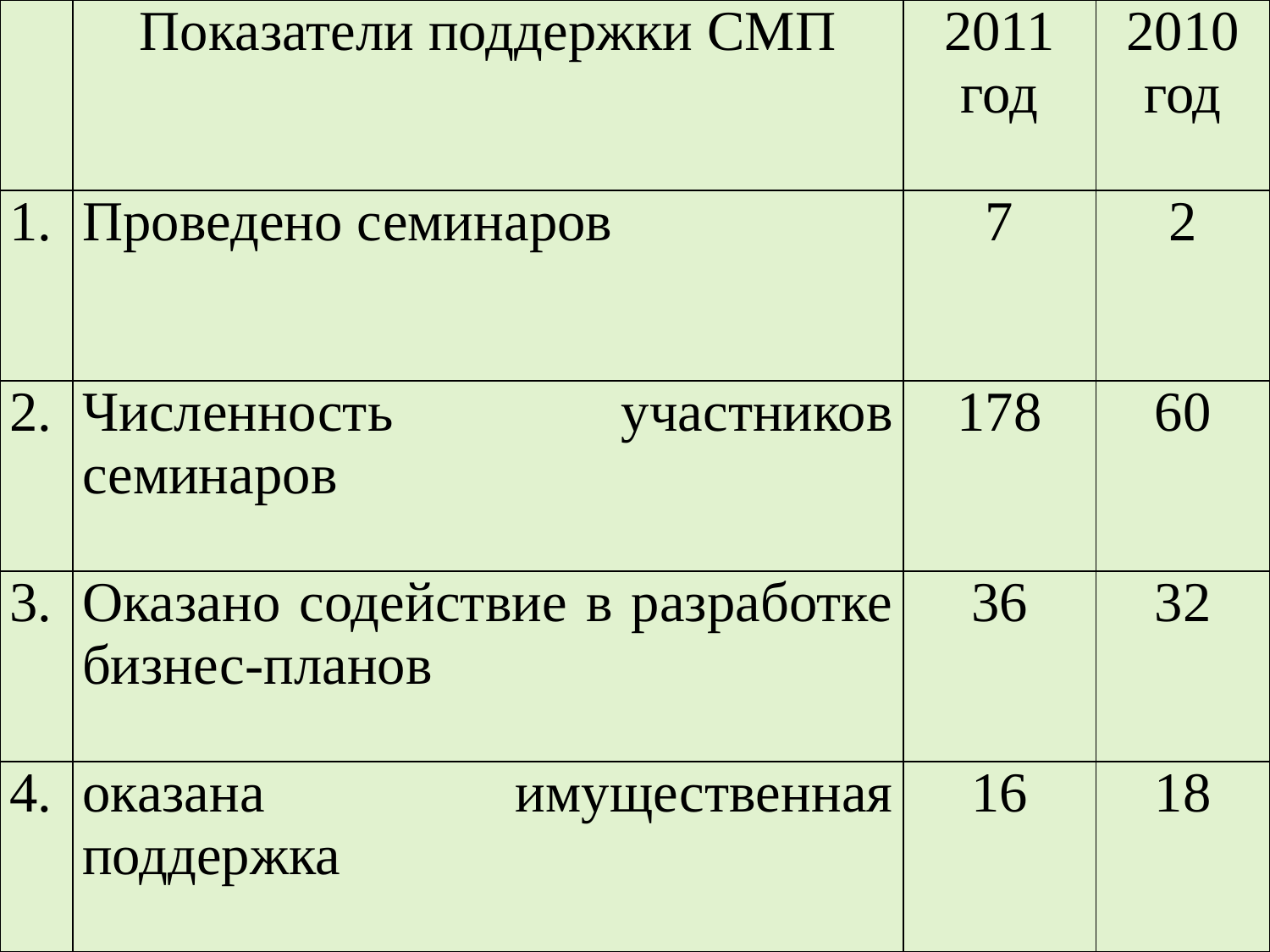

|  | Показатели поддержки СМП | 2011 год | 2010 год |
| --- | --- | --- | --- |
| 1. | Проведено семинаров | 7 | 2 |
| 2. | Численность участников семинаров | 178 | 60 |
| 3. | Оказано содействие в разработке бизнес-планов | 36 | 32 |
| 4. | оказана имущественная поддержка | 16 | 18 |